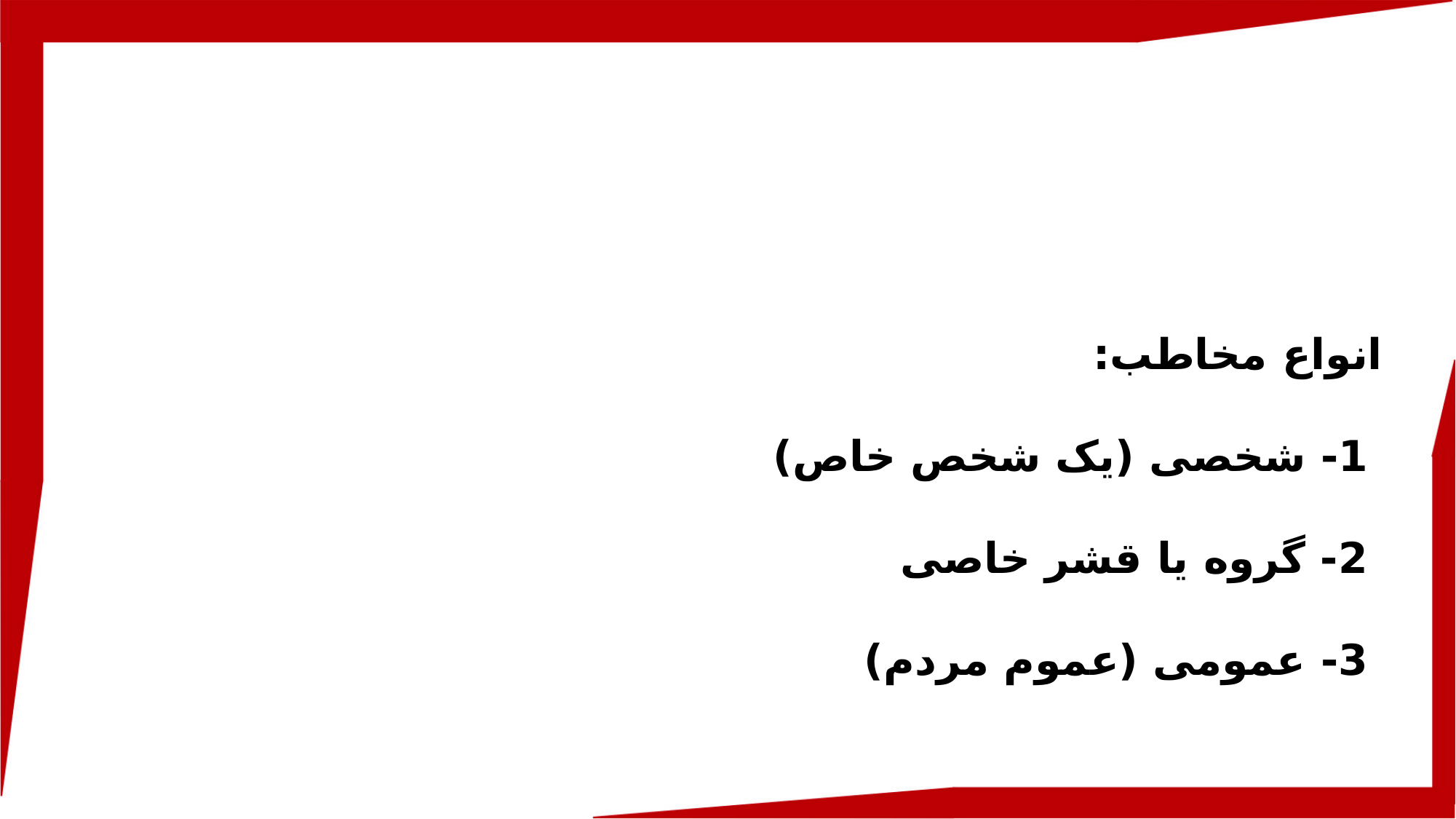

انواع مخاطب:
 1- شخصی (یک شخص خاص)
 2- گروه یا قشر خاصی
 3- عمومی (عموم مردم)